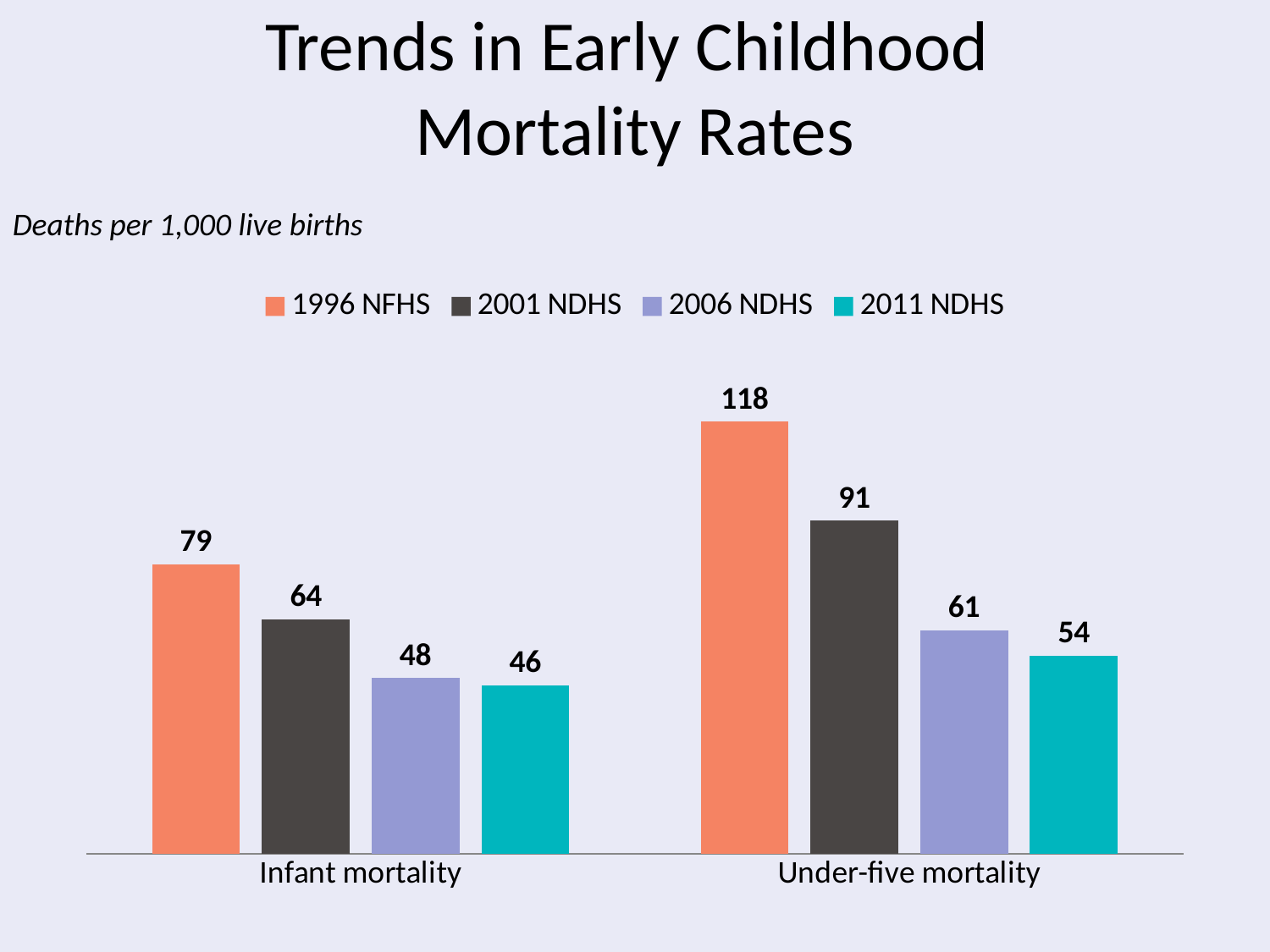

# Trends in Early Childhood Mortality Rates
Deaths per 1,000 live births

### Chart

| Category | 1996 NFHS | 2001 NDHS | 2006 NDHS | 2011 NDHS |
|---|---|---|---|---|
| Infant mortality | 79.0 | 64.0 | 48.0 | 46.0 |
| Under-five mortality | 118.0 | 91.0 | 61.0 | 54.0 |